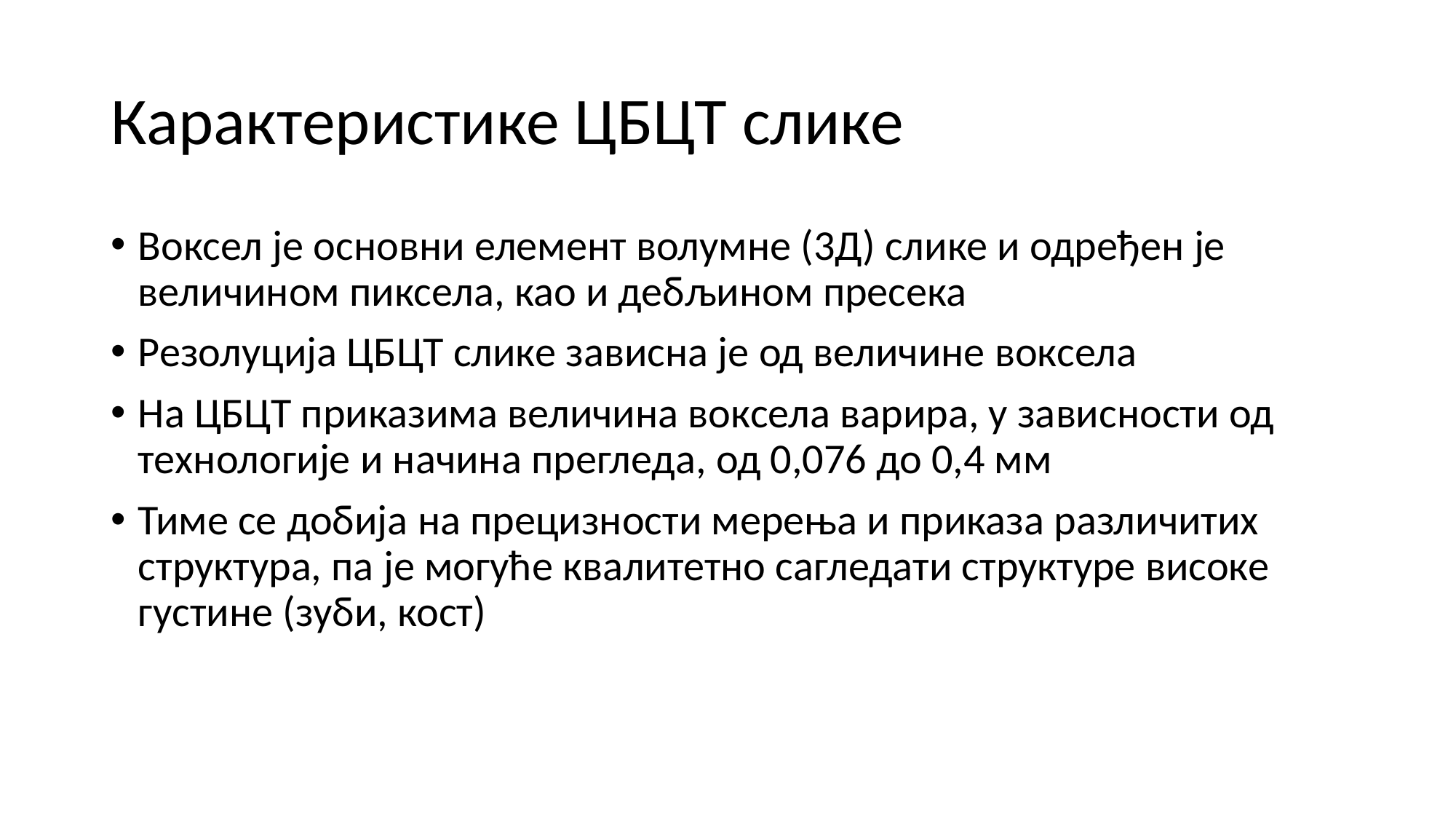

# Карактеристике ЦБЦТ слике
Воксел је основни елемент волумне (3Д) слике и одређен је величином пиксела, као и дебљином пресека
Резолуција ЦБЦТ слике зависна је од величине воксела
На ЦБЦТ приказима величина воксела варира, у зависности од технологије и начина прегледа, од 0,076 до 0,4 мм
Тиме се добија на прецизности мерења и приказа различитих структура, па је могуће квалитетно сагледати структуре високе густине (зуби, кост)